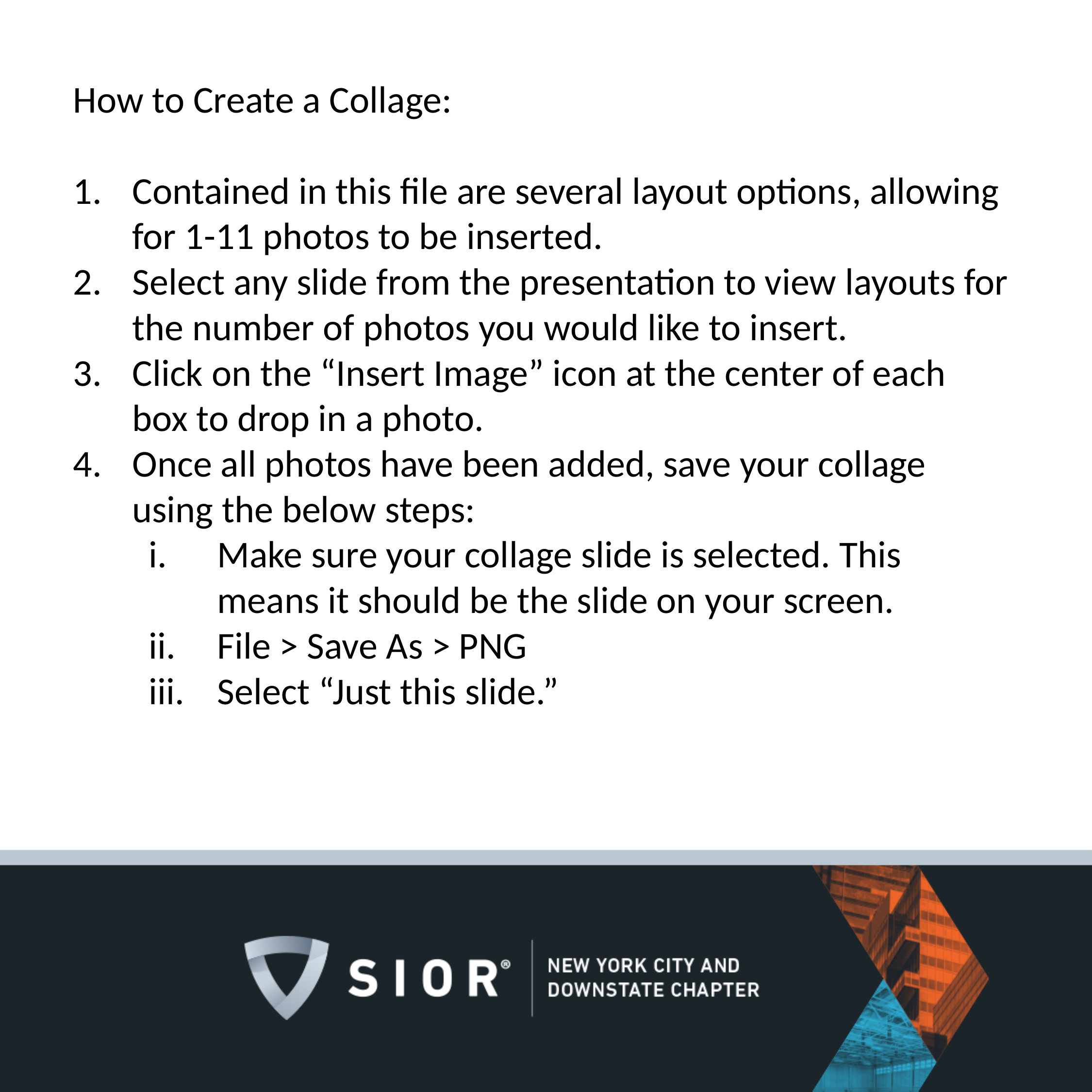

How to Create a Collage:

Contained in this file are several layout options, allowing for 1-11 photos to be inserted.
Select any slide from the presentation to view layouts for the number of photos you would like to insert.
Click on the “Insert Image” icon at the center of each box to drop in a photo.
Once all photos have been added, save your collage using the below steps:
Make sure your collage slide is selected. This means it should be the slide on your screen.
File > Save As > PNG
Select “Just this slide.”